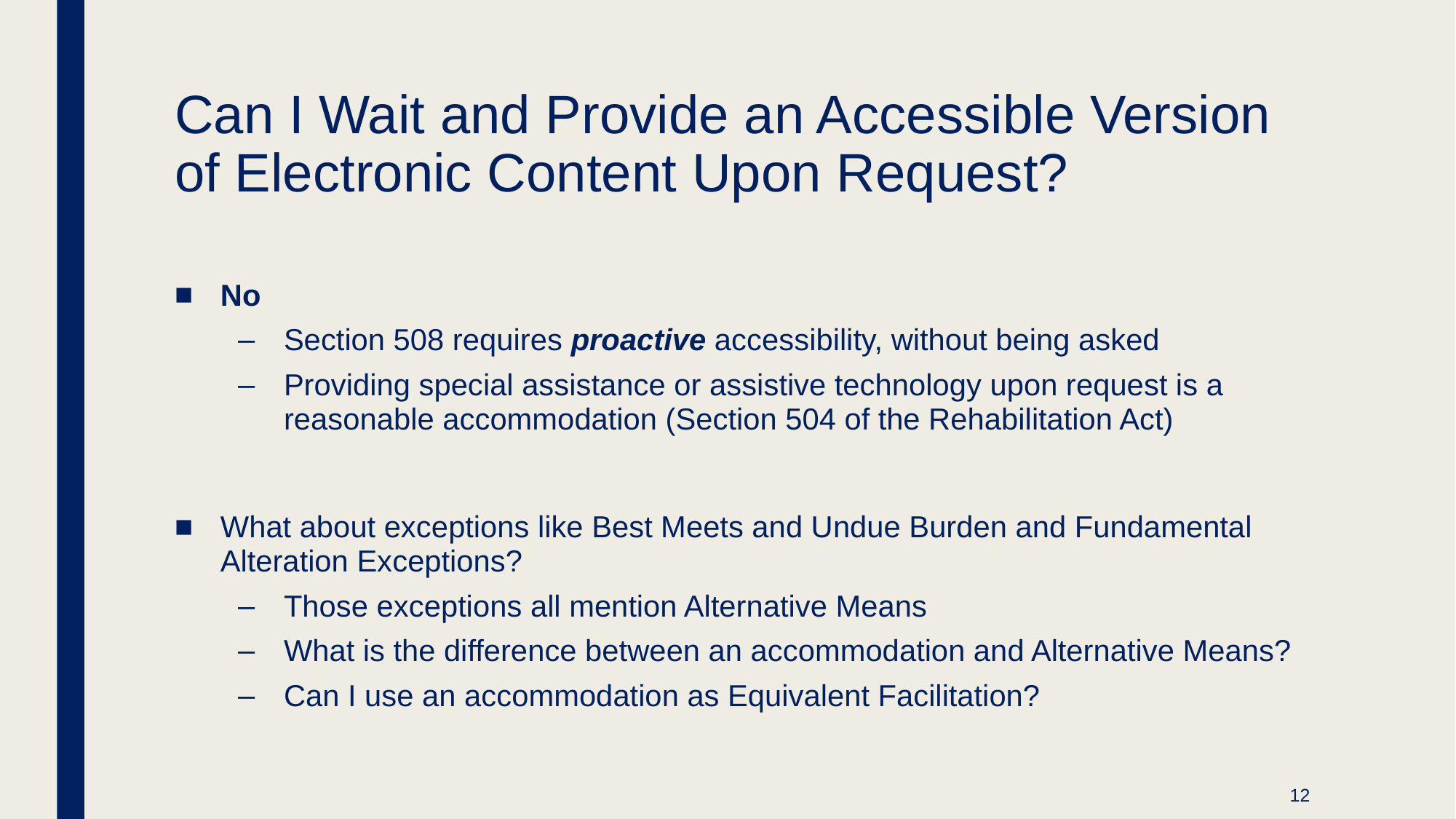

# Can I Wait and Provide an Accessible Version of Electronic Content Upon Request?
No
Section 508 requires proactive accessibility, without being asked
Providing special assistance or assistive technology upon request is a reasonable accommodation (Section 504 of the Rehabilitation Act)

What about exceptions like Best Meets and Undue Burden and Fundamental Alteration Exceptions?
Those exceptions all mention Alternative Means
What is the difference between an accommodation and Alternative Means?
Can I use an accommodation as Equivalent Facilitation?
12